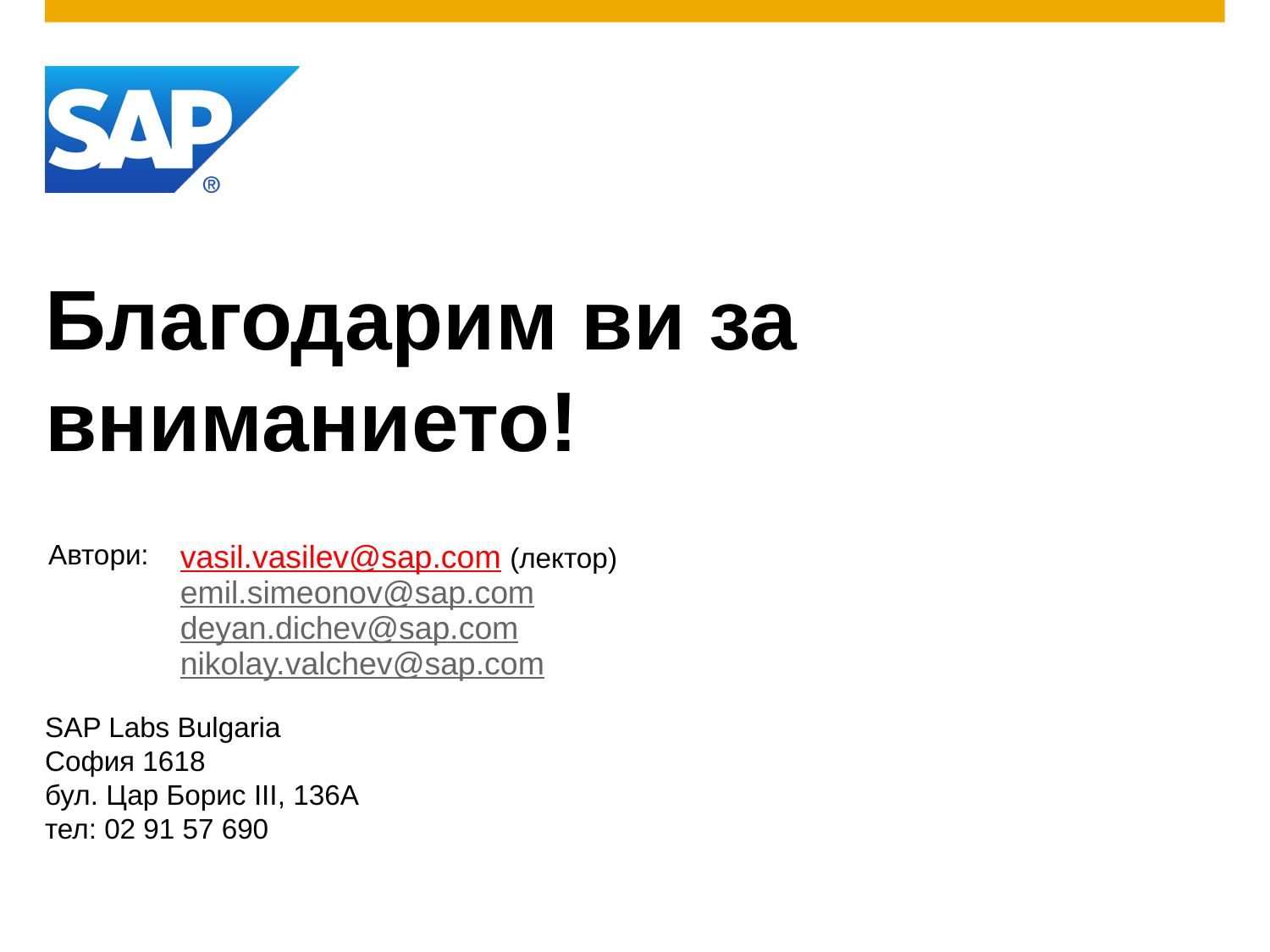

# Благодарим ви за вниманието!
| Автори: | vasil.vasilev@sap.com (лектор) emil.simeonov@sap.com deyan.dichev@sap.com nikolay.valchev@sap.com |
| --- | --- |

SAP Labs Bulgaria
София 1618
бул. Цар Борис III, 136А
тел: 02 91 57 690